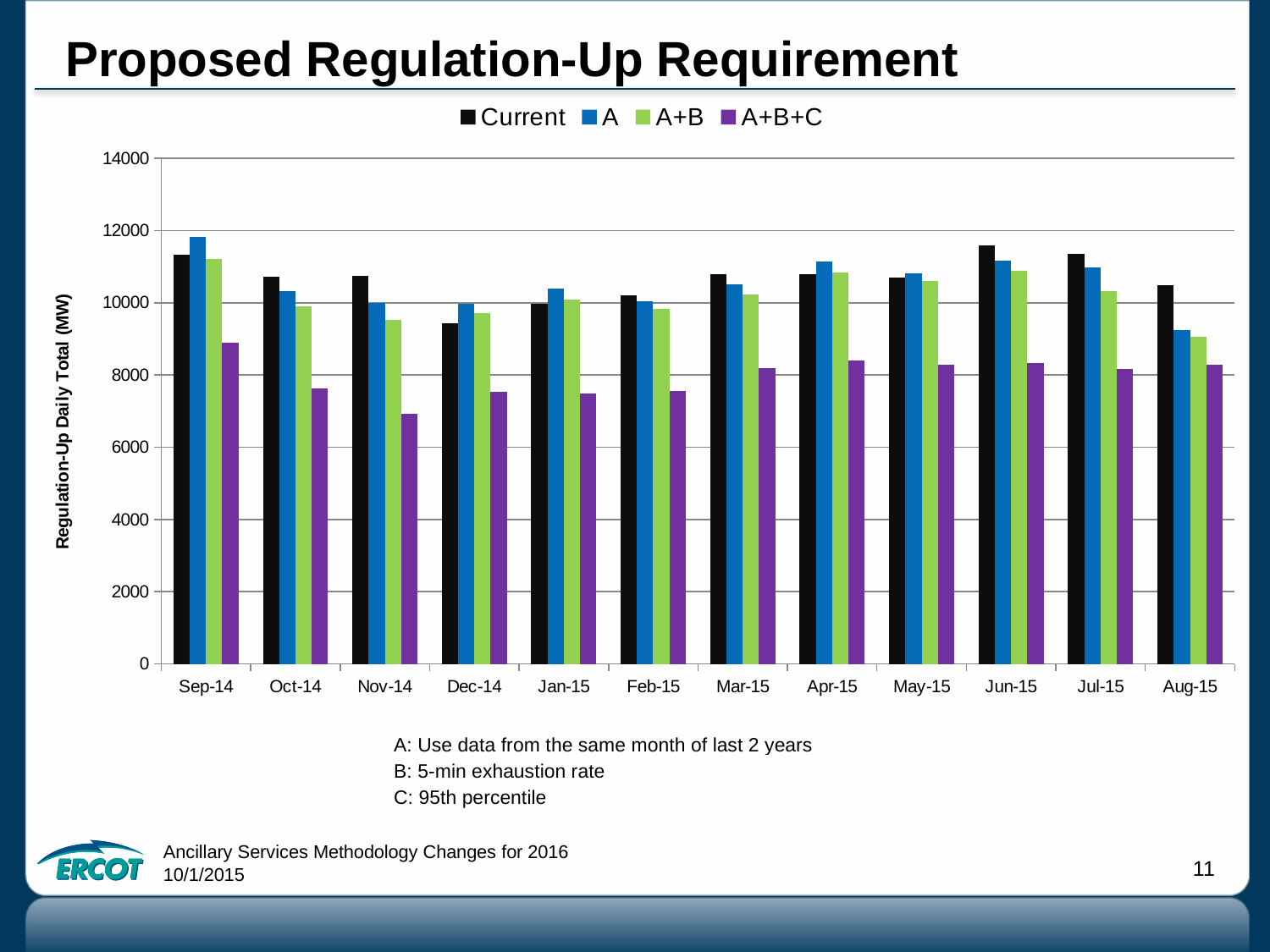

# Proposed Regulation-Up Requirement

### Chart

| Category | Current | A | A+B | A+B+C |
|---|---|---|---|---|
| 42005 | 9983.0 | 10401.0 | 10081.0 | 7476.0 |
| 42036 | 10197.0 | 10033.0 | 9825.0 | 7565.0 |
| 42064 | 10783.0 | 10514.0 | 10228.0 | 8194.0 |
| 42095 | 10796.0 | 11135.0 | 10834.0 | 8408.0 |
| 42125 | 10696.0 | 10826.0 | 10605.0 | 8283.0 |
| 42156 | 11583.0 | 11171.0 | 10888.0 | 8338.0 |
| 42186 | 11346.0 | 10974.0 | 10322.0 | 8166.0 |
| 42217 | 10481.0 | 9250.0 | 9060.0 | 8291.0 |
| 41883 | 11336.0 | 11823.0 | 11223.0 | 8903.0 |
| 41913 | 10714.0 | 10315.0 | 9910.0 | 7632.0 |
| 41944 | 10751.0 | 9992.0 | 9520.0 | 6921.0 |
| 41974 | 9430.0 | 9976.0 | 9716.0 | 7546.0 |
| A: Use data from the same month of last 2 years |
| --- |
| B: 5-min exhaustion rate |
| C: 95th percentile |